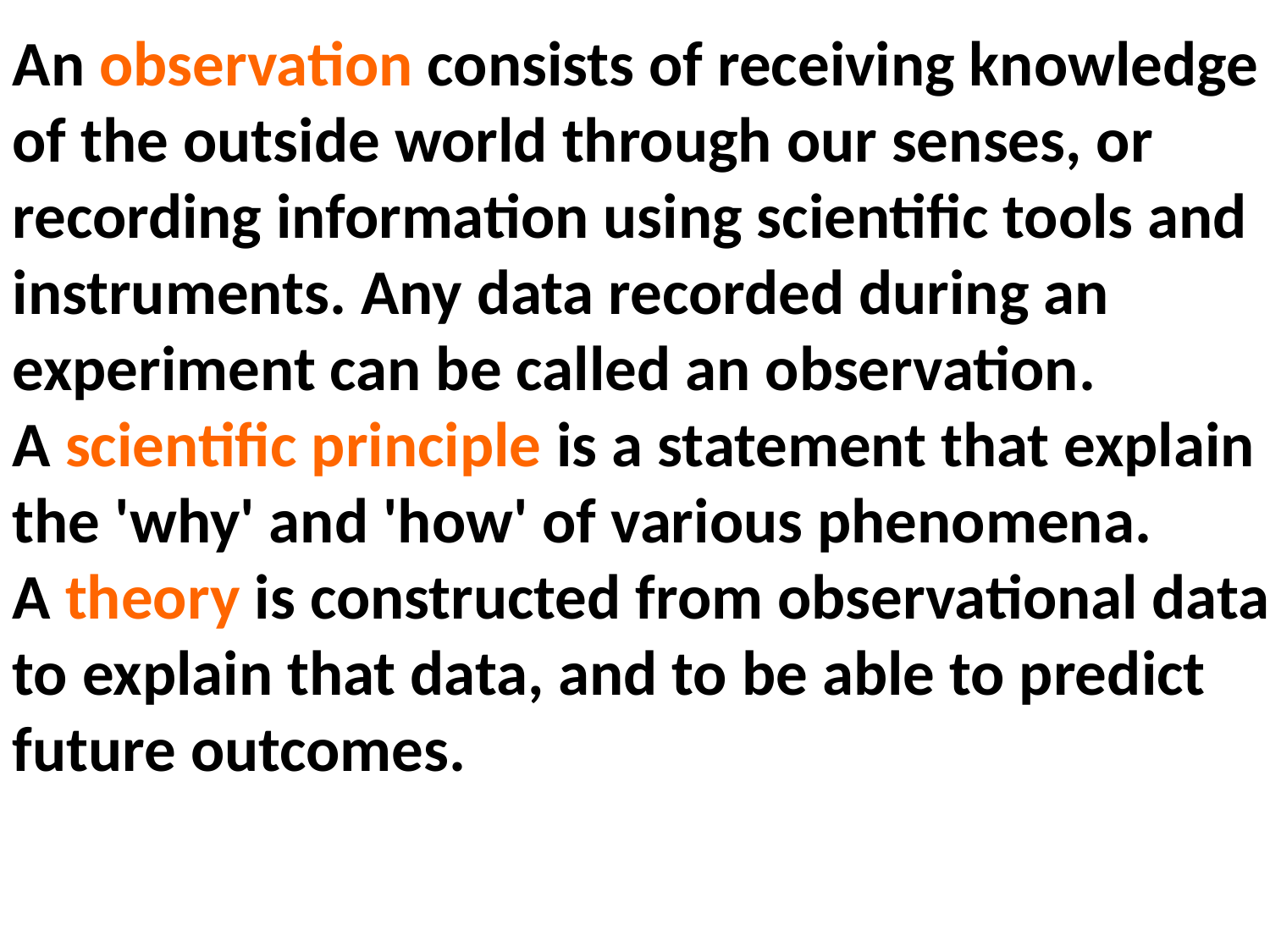

An observation consists of receiving knowledge of the outside world through our senses, or recording information using scientific tools and instruments. Any data recorded during an experiment can be called an observation.
A scientific principle is a statement that explain the 'why' and 'how' of various phenomena.
A theory is constructed from observational data to explain that data, and to be able to predict future outcomes.